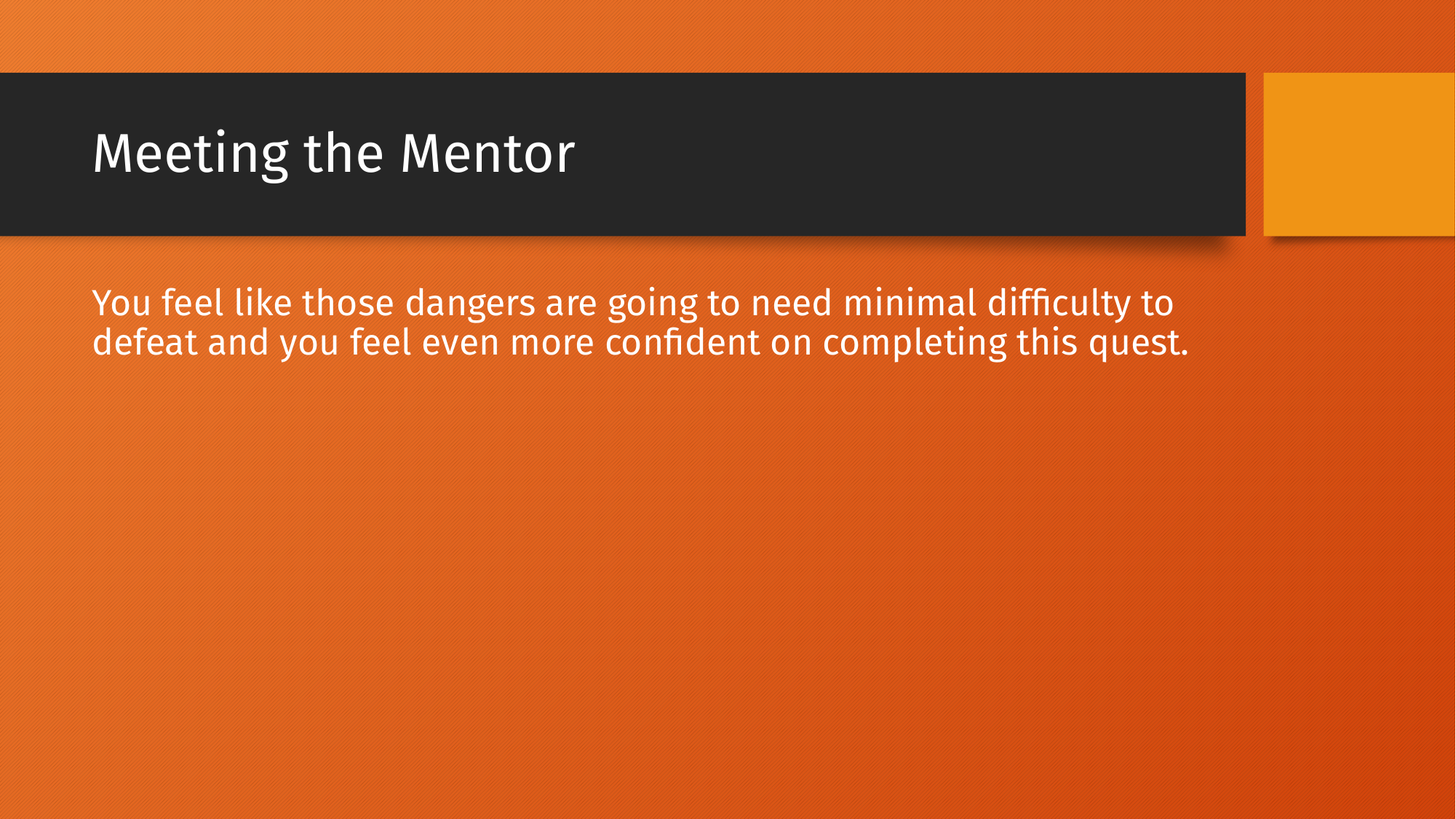

# Meeting the Mentor
You feel like those dangers are going to need minimal difficulty to defeat and you feel even more confident on completing this quest.